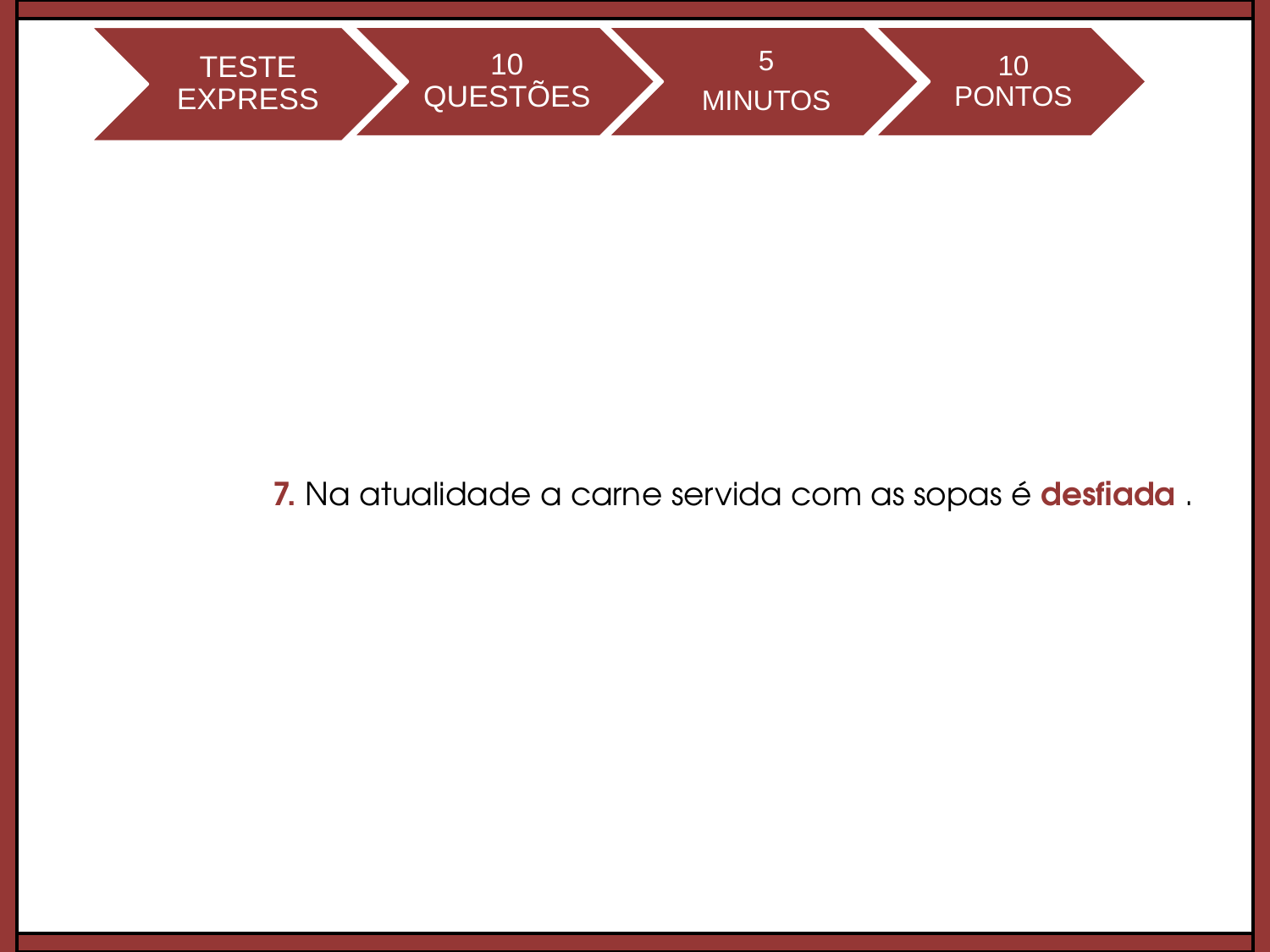

TESTE EXPRESS
10 QUESTÕES
5
MINUTOS
10 PONTOS
	7. Na atualidade a carne servida com as sopas é desfiada .